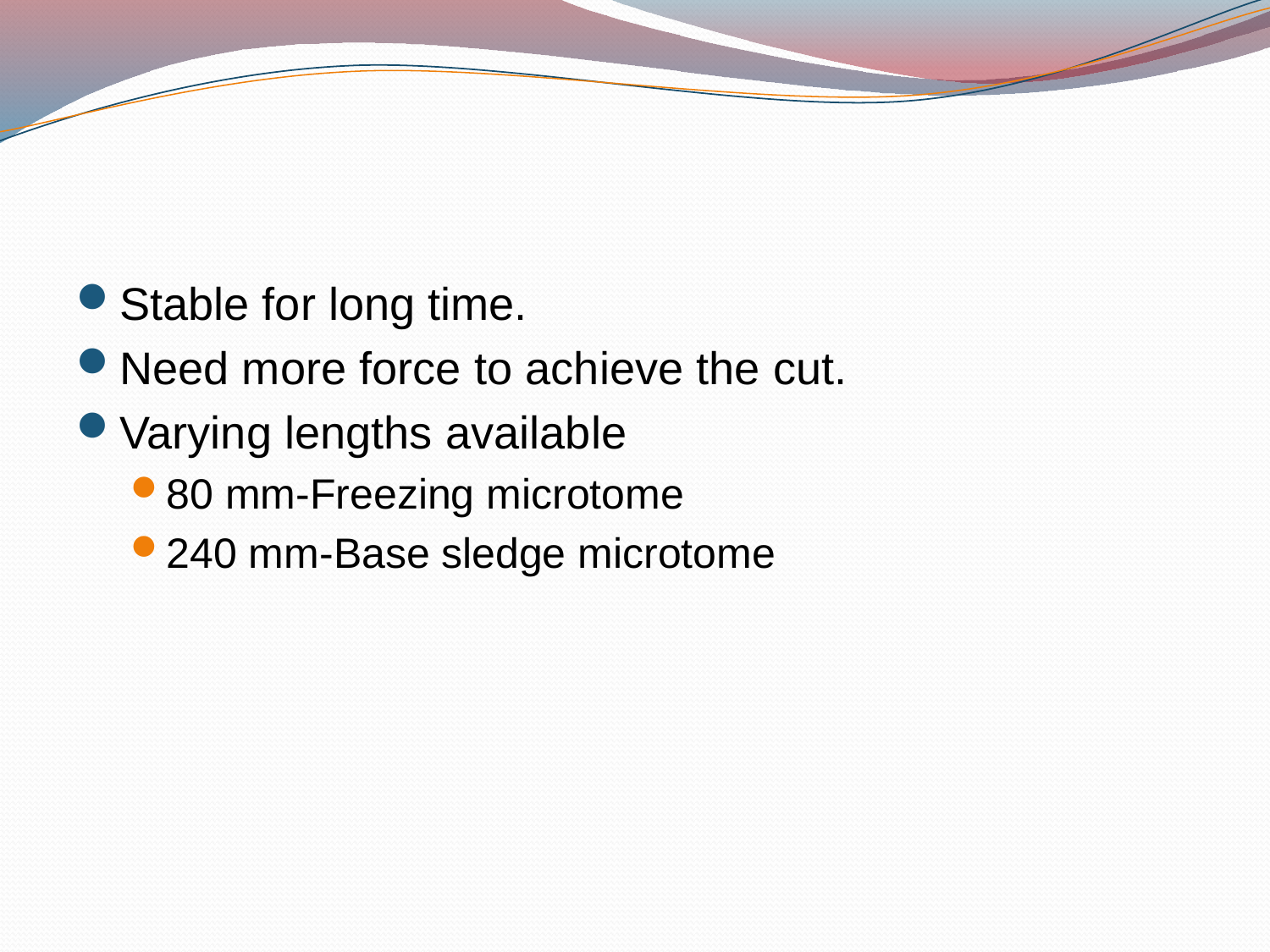

Stable for long time.
Need more force to achieve the cut.
Varying lengths available
80 mm-Freezing microtome
240 mm-Base sledge microtome